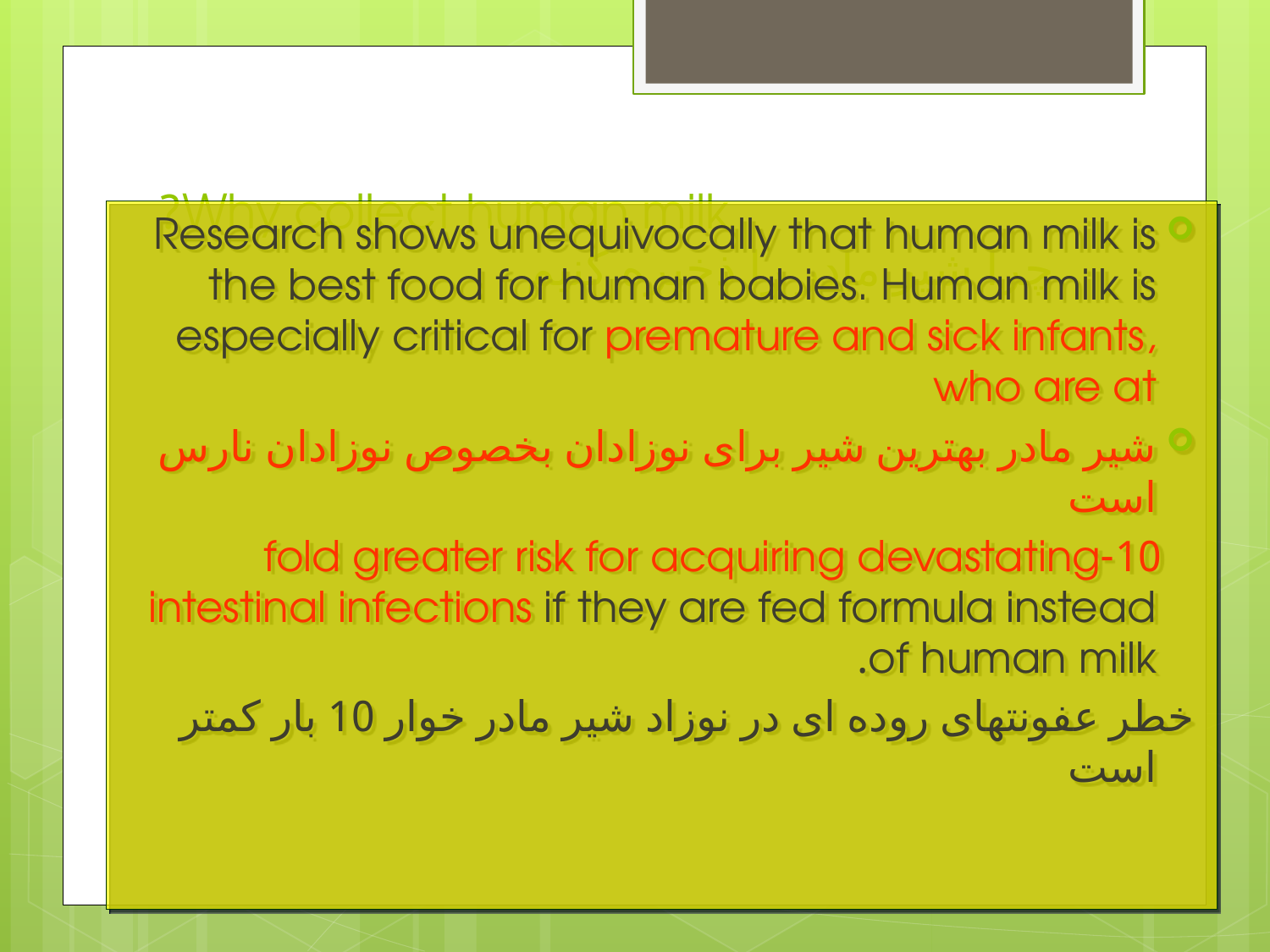

# Why collect human milk? چرا شیر مادر را ذخیره کنیم
Research shows unequivocally that human milk is the best food for human babies. Human milk is especially critical for premature and sick infants, who are at
شیر مادر بهترین شیر برای نوزادان بخصوص نوزادان نارس است
   10-fold greater risk for acquiring devastating intestinal infections if they are fed formula instead of human milk.
خطر عفونتهای روده ای در نوزاد شیر مادر خوار 10 بار کمتر است